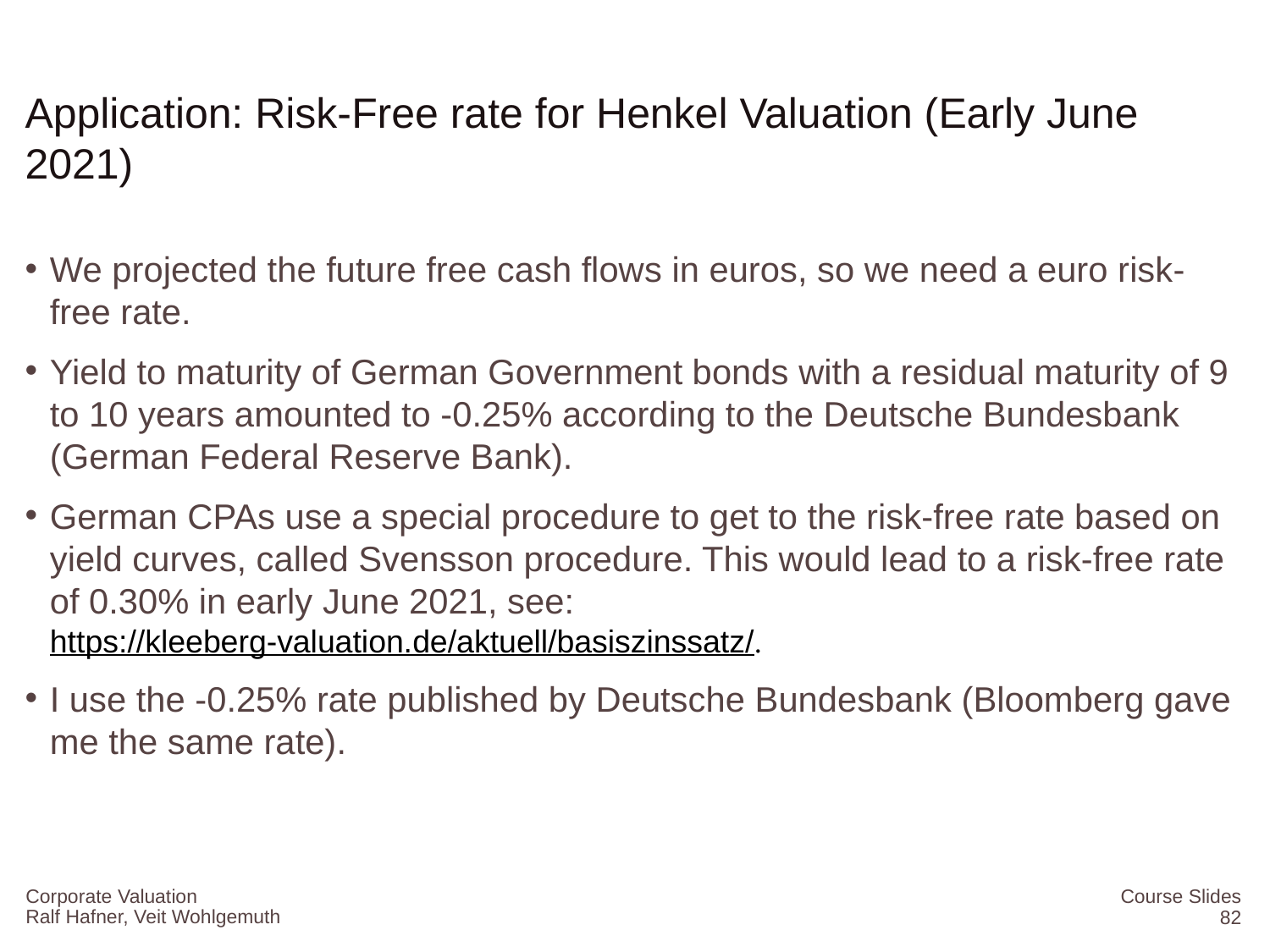

# Application: Risk-Free rate for Henkel Valuation (Early June 2021)
We projected the future free cash flows in euros, so we need a euro risk-free rate.
Yield to maturity of German Government bonds with a residual maturity of 9 to 10 years amounted to -0.25% according to the Deutsche Bundesbank (German Federal Reserve Bank).
German CPAs use a special procedure to get to the risk-free rate based on yield curves, called Svensson procedure. This would lead to a risk-free rate of 0.30% in early June 2021, see: https://kleeberg-valuation.de/aktuell/basiszinssatz/.
I use the -0.25% rate published by Deutsche Bundesbank (Bloomberg gave me the same rate).

Corporate Valuation
Course Slides
82